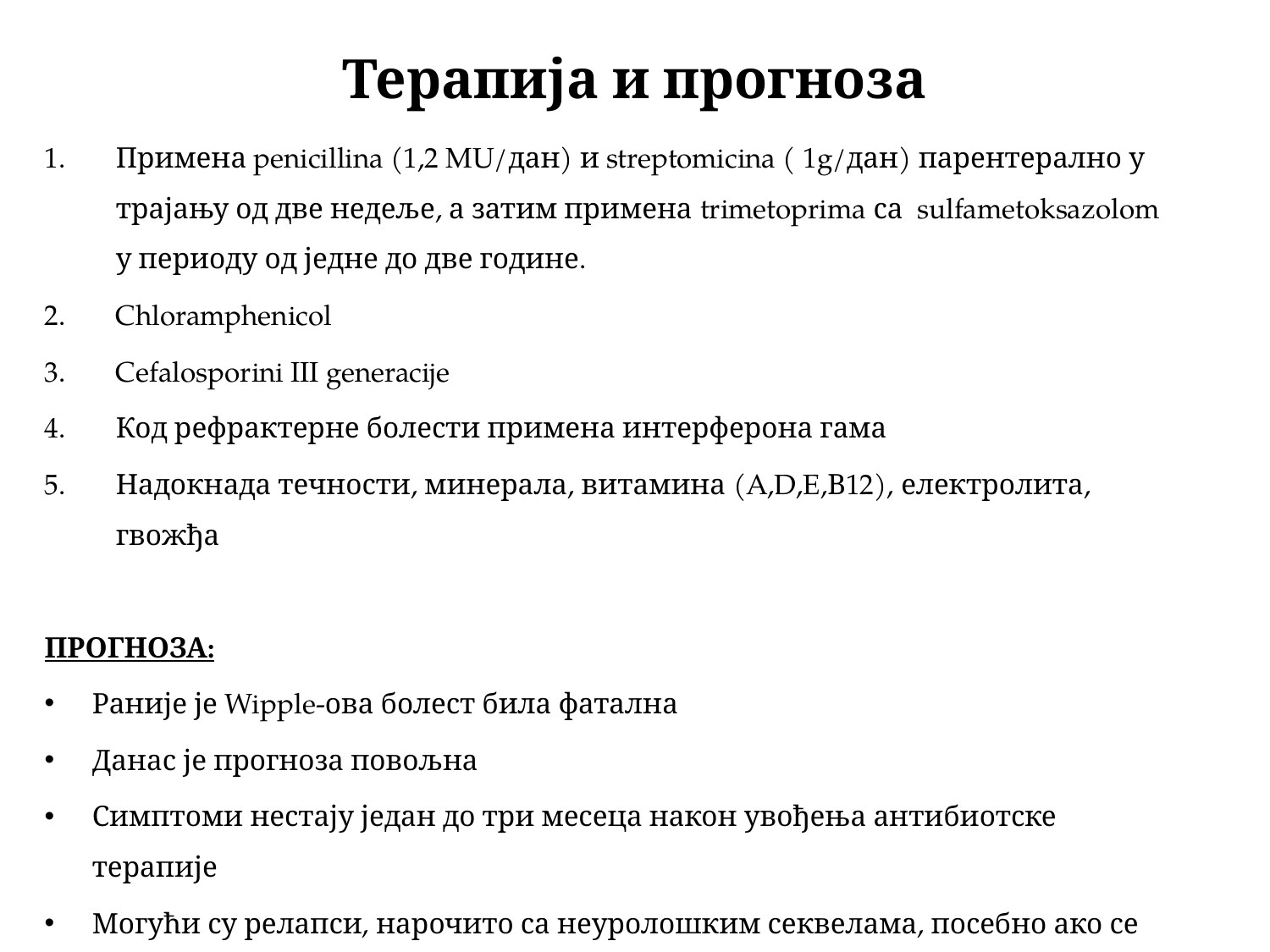

# Терапија и прогноза
Примена penicillina (1,2 MU/дан) и streptomicina ( 1g/дан) парентерално у трајању од две недеље, а затим примена trimetoprima са  sulfametoksazolom у периоду од једне до две године.
Chloramphenicol
Cefalosporini III generacije
Код рефрактерне болести примена интерферона гама
Надокнада течности, минерала, витамина (A,D,E,В12), електролита, гвожђа

ПРОГНОЗА:
Раније је Wipple-ова болест била фатална
Данас је прогноза повољна
Симптоми нестају један до три месеца након увођења антибиотске терапије
Могући су релапси, нарочито са неуролошким секвелама, посебно ако се не примени антибиотска терапија